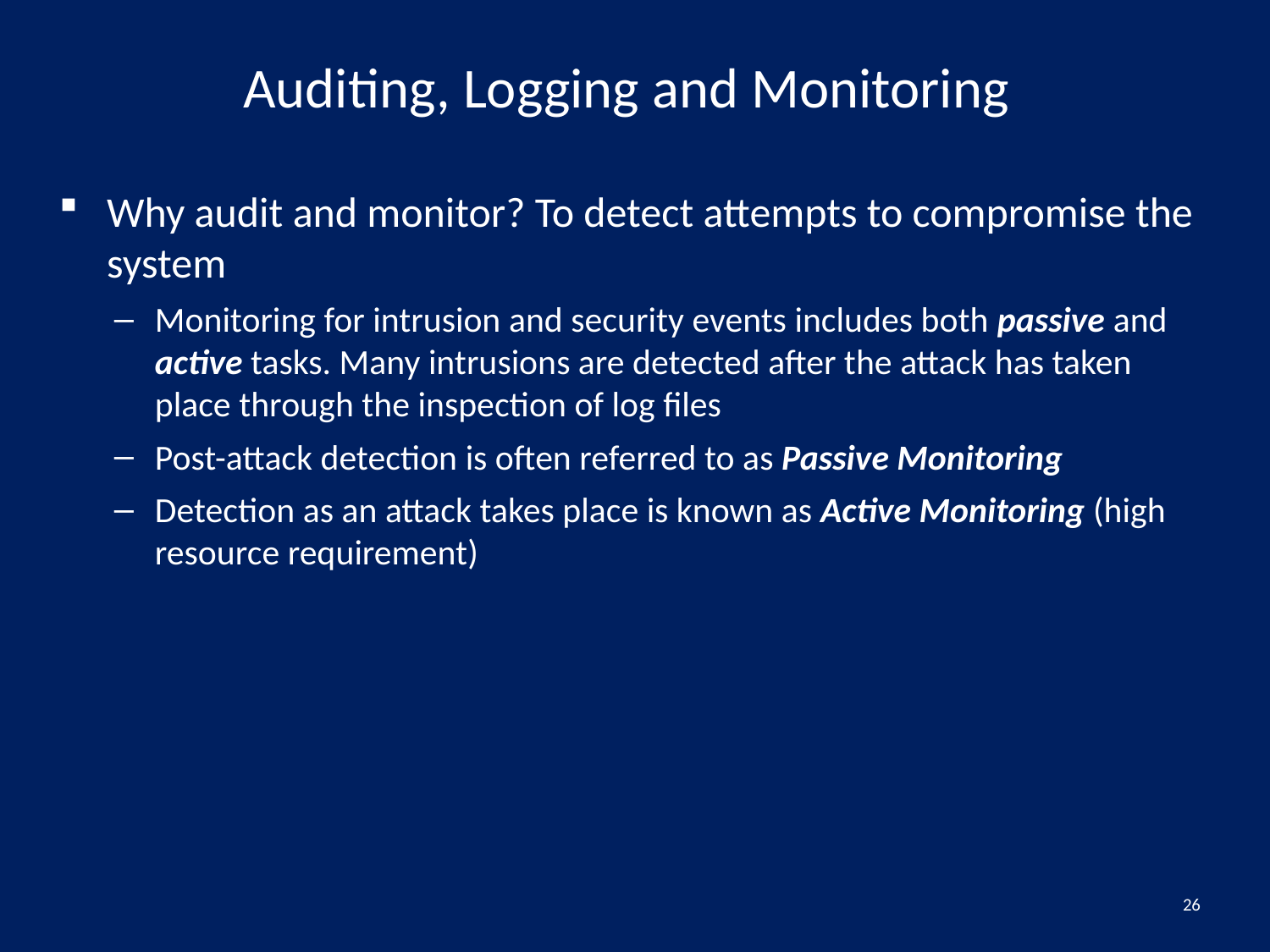

# Auditing, Logging and Monitoring
Why audit and monitor? To detect attempts to compromise the system
Monitoring for intrusion and security events includes both passive and active tasks. Many intrusions are detected after the attack has taken place through the inspection of log files
Post-attack detection is often referred to as Passive Monitoring
Detection as an attack takes place is known as Active Monitoring (high resource requirement)